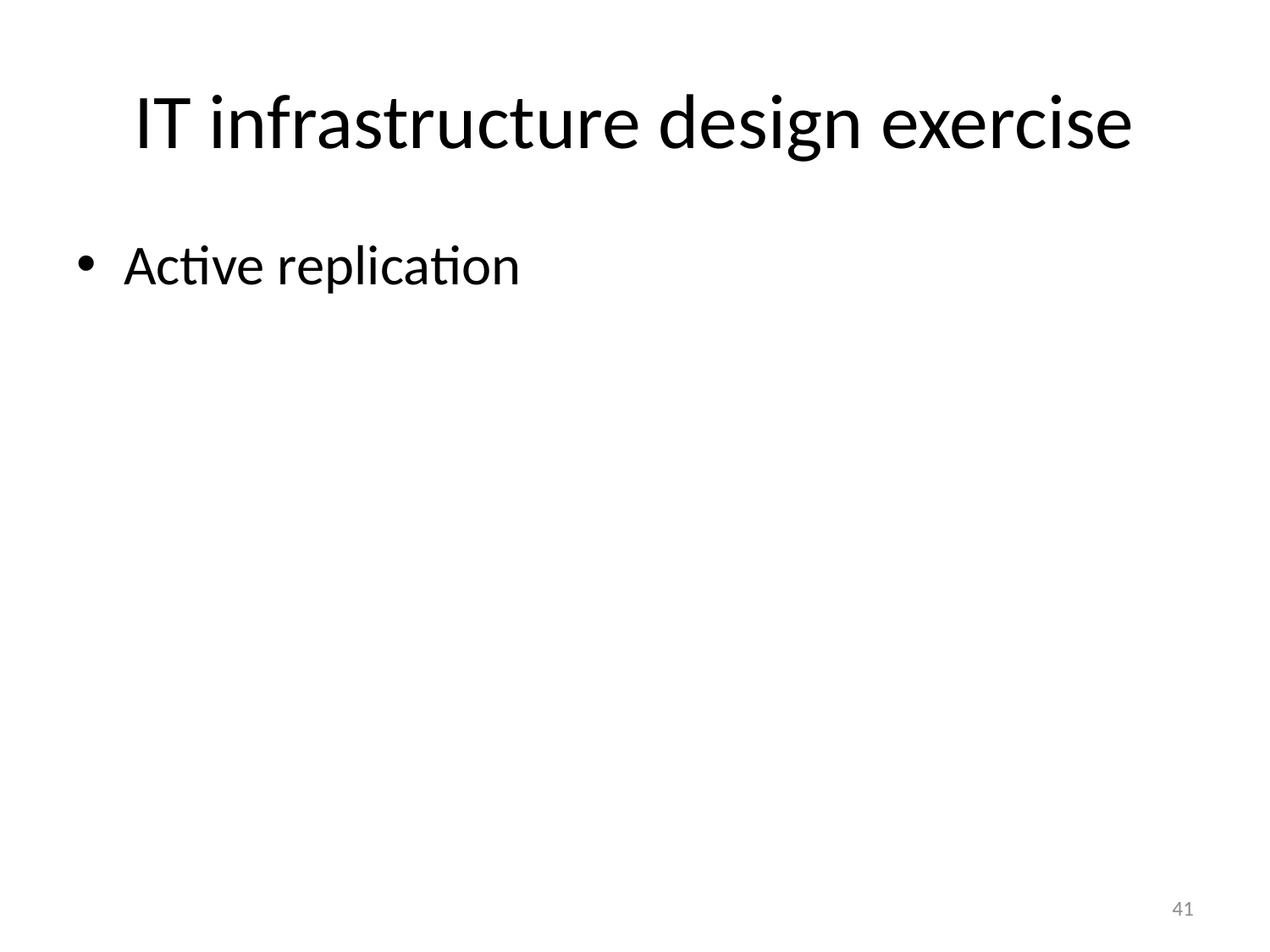

# IT infrastructure design exercise
Active replication
41